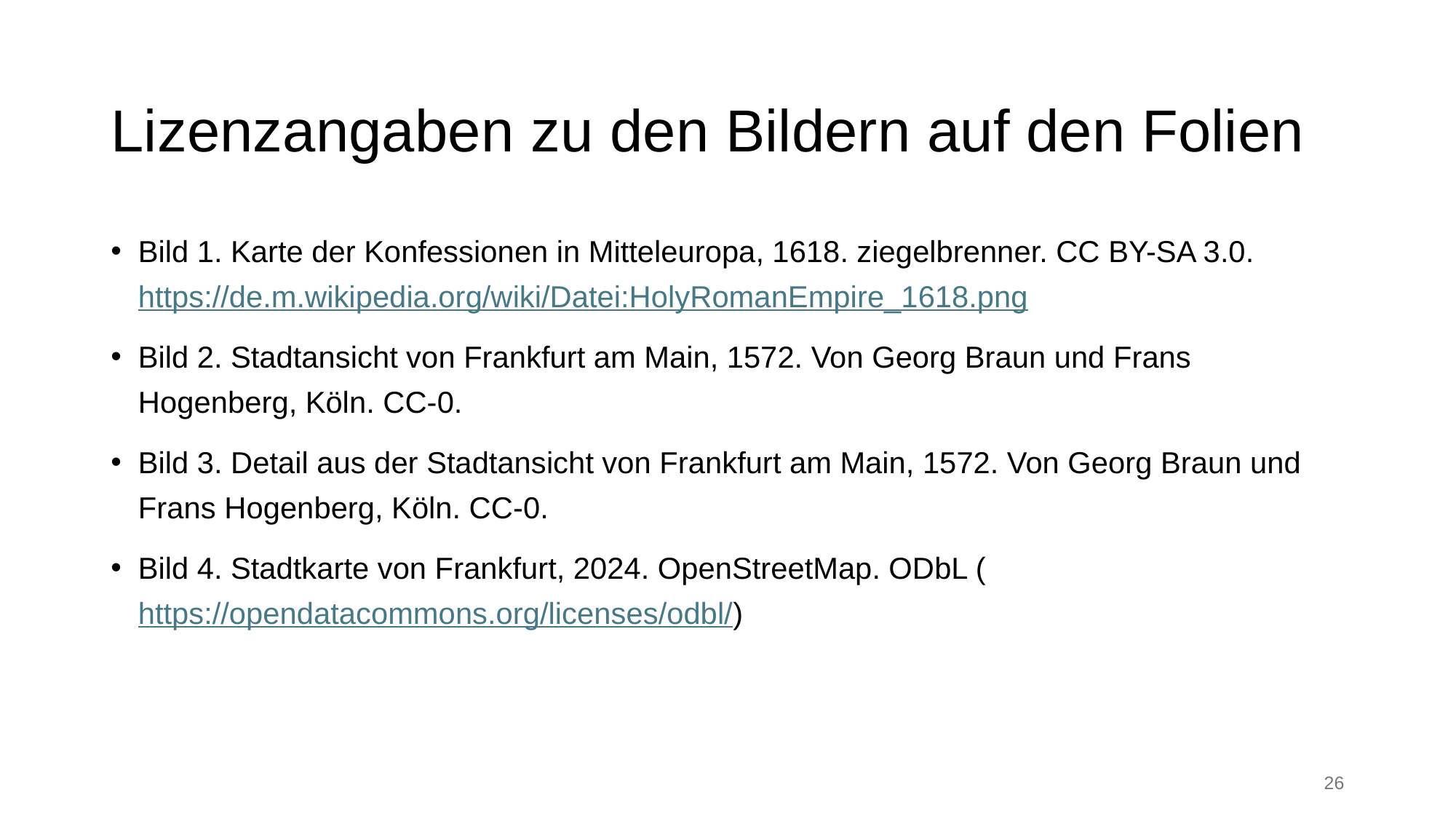

# Lizenzangaben zu den Bildern auf den Folien
Bild 1. Karte der Konfessionen in Mitteleuropa, 1618. ziegelbrenner. CC BY-SA 3.0. https://de.m.wikipedia.org/wiki/Datei:HolyRomanEmpire_1618.png
Bild 2. Stadtansicht von Frankfurt am Main, 1572. Von Georg Braun und Frans Hogenberg, Köln. CC-0.
Bild 3. Detail aus der Stadtansicht von Frankfurt am Main, 1572. Von Georg Braun und Frans Hogenberg, Köln. CC-0.
Bild 4. Stadtkarte von Frankfurt, 2024. OpenStreetMap. ODbL (https://opendatacommons.org/licenses/odbl/)
26